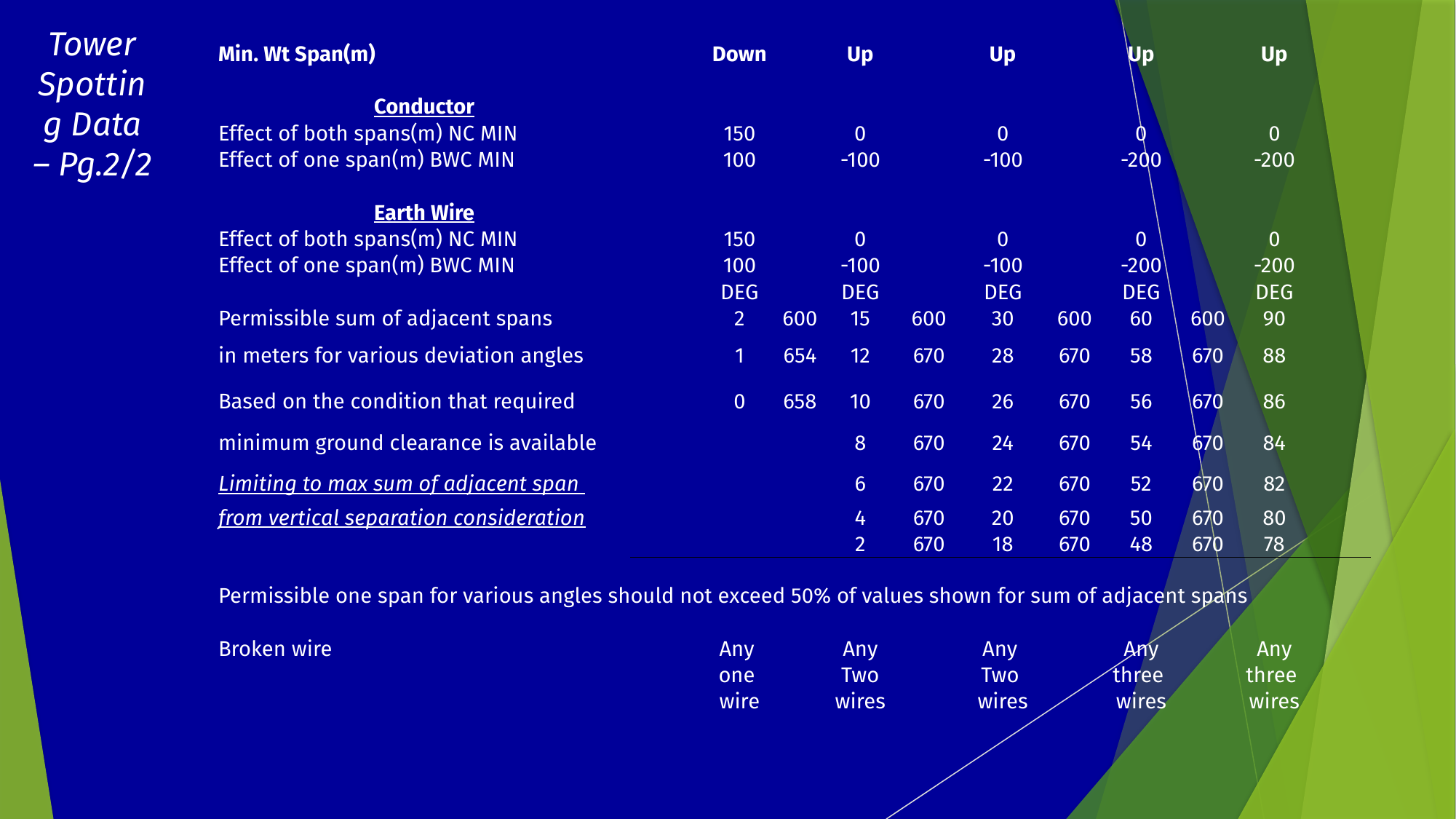

# Tower Spotting Data – Pg.2/2
|  | Min. Wt Span(m) |  | Down |  | Up |  | Up |  | Up |  | Up |  |
| --- | --- | --- | --- | --- | --- | --- | --- | --- | --- | --- | --- | --- |
|  |  |  |  |  |  |  |  |  |  |  |  |  |
|  | Conductor |  |  |  |  |  |  |  |  |  |  |  |
|  | Effect of both spans(m) NC MIN |  | 150 |  | 0 |  | 0 |  | 0 |  | 0 |  |
|  | Effect of one span(m) BWC MIN |  | 100 |  | -100 |  | -100 |  | -200 |  | -200 |  |
|  |  |  |  |  |  |  |  |  |  |  |  |  |
|  | Earth Wire |  |  |  |  |  |  |  |  |  |  |  |
|  | Effect of both spans(m) NC MIN |  | 150 |  | 0 |  | 0 |  | 0 |  | 0 |  |
|  | Effect of one span(m) BWC MIN |  | 100 |  | -100 |  | -100 |  | -200 |  | -200 |  |
|  |  |  | DEG |  | DEG |  | DEG |  | DEG |  | DEG |  |
|  | Permissible sum of adjacent spans |  | 2 | 600 | 15 | 600 | 30 | 600 | 60 | 600 | 90 |  |
|  | in meters for various deviation angles |  | 1 | 654 | 12 | 670 | 28 | 670 | 58 | 670 | 88 |  |
|  | Based on the condition that required |  | 0 | 658 | 10 | 670 | 26 | 670 | 56 | 670 | 86 |  |
|  | minimum ground clearance is available |  |  |  | 8 | 670 | 24 | 670 | 54 | 670 | 84 |  |
|  | Limiting to max sum of adjacent span |  |  |  | 6 | 670 | 22 | 670 | 52 | 670 | 82 |  |
|  | from vertical separation consideration |  |  |  | 4 | 670 | 20 | 670 | 50 | 670 | 80 |  |
|  |  |  |  |  | 2 | 670 | 18 | 670 | 48 | 670 | 78 |  |
|  |  |  |  |  |  |  |  |  |  |  |  |  |
|  | Permissible one span for various angles should not exceed 50% of values shown for sum of adjacent spans |  |  |  |  |  |  |  |  |  |  |  |
|  |  |  |  |  |  |  |  |  |  |  |  |  |
|  | Broken wire |  | Any |  | Any |  | Any |  | Any |  | Any |  |
|  |  |  | one |  | Two |  | Two |  | three |  | three |  |
|  |  |  | wire |  | wires |  | wires |  | wires |  | wires |  |